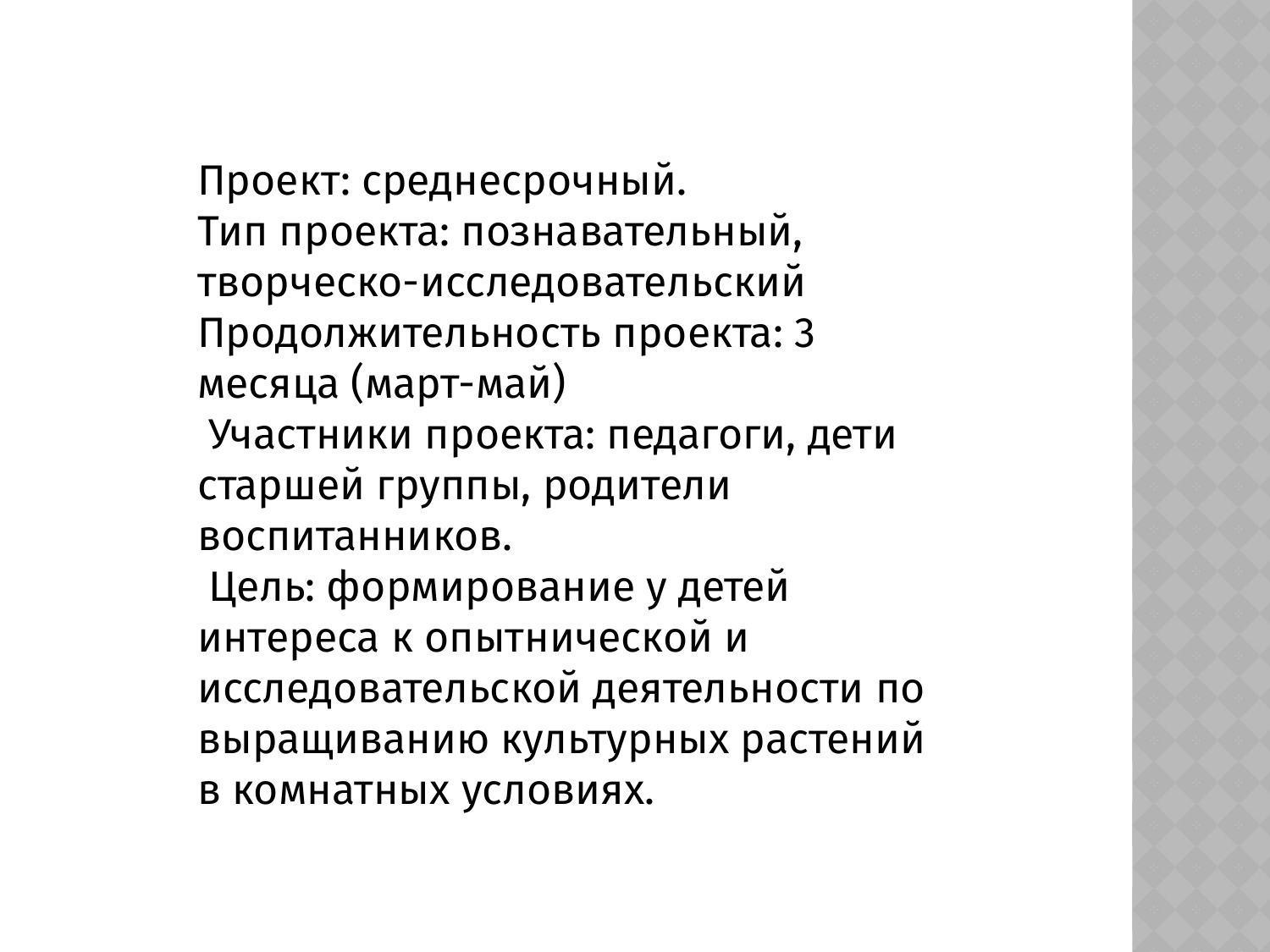

Проект: среднесрочный.
Тип проекта: познавательный, творческо-исследовательский Продолжительность проекта: 3 месяца (март-май)
 Участники проекта: педагоги, дети старшей группы, родители воспитанников.
 Цель: формирование у детей интереса к опытнической и исследовательской деятельности по выращиванию культурных растений в комнатных условиях.